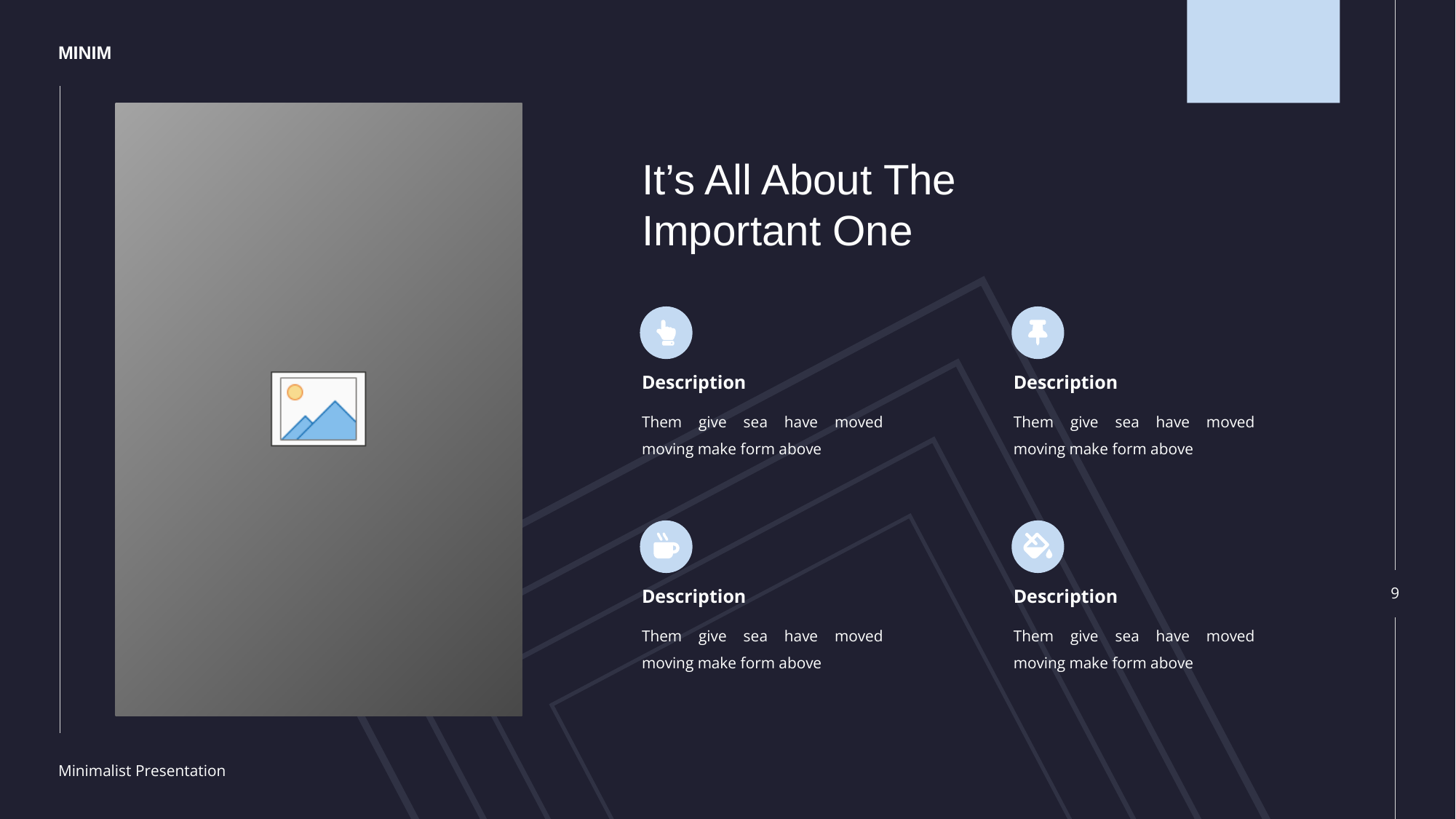

It’s All About The Important One

Description
Description
Them give sea have moved moving make form above
Them give sea have moved moving make form above

Description
Description
Them give sea have moved moving make form above
Them give sea have moved moving make form above